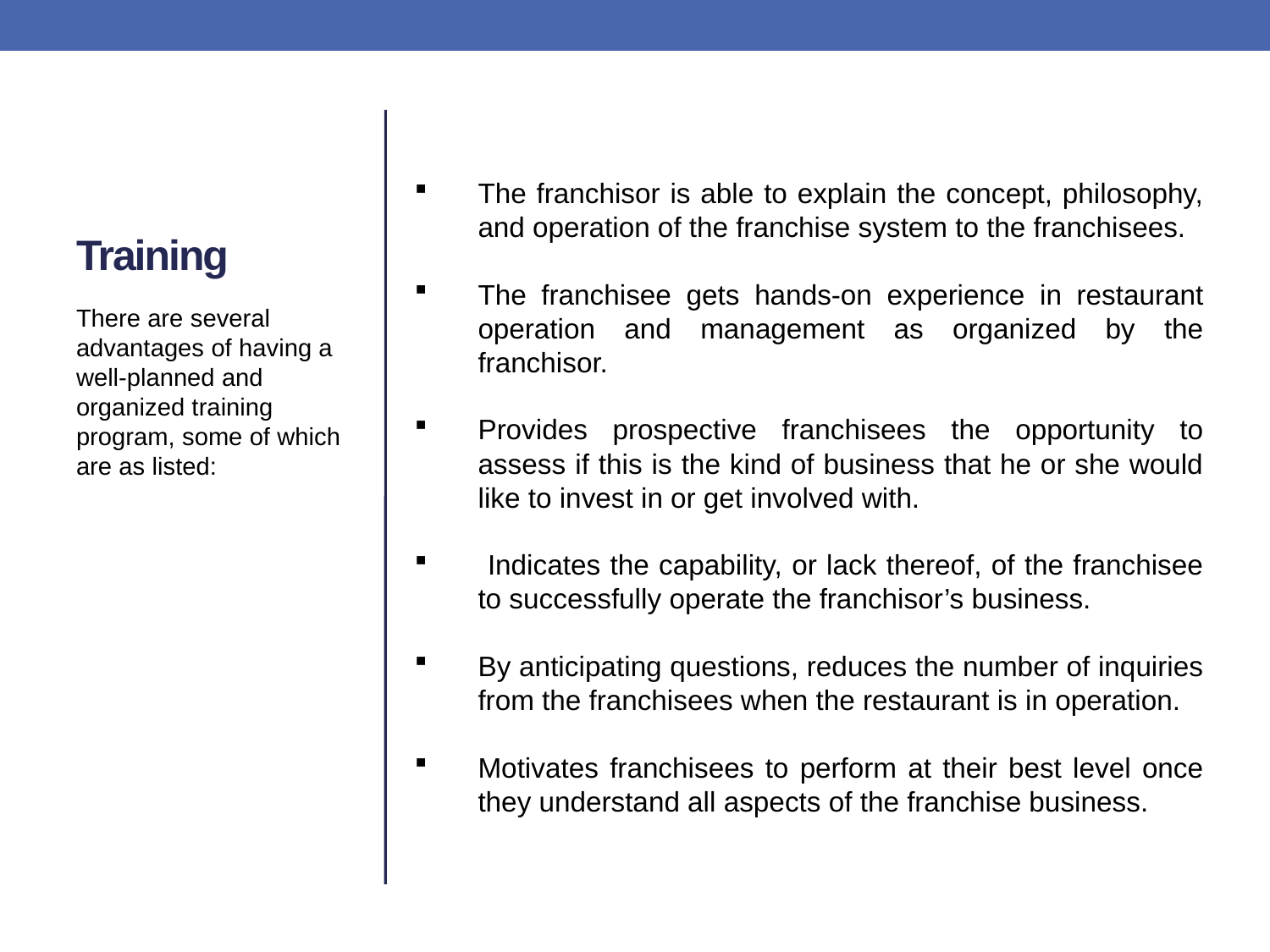

# Training
The franchisor is able to explain the concept, philosophy, and operation of the franchise system to the franchisees.

The franchisee gets hands-on experience in restaurant operation and management as organized by the franchisor.

Provides prospective franchisees the opportunity to assess if this is the kind of business that he or she would like to invest in or get involved with.

 Indicates the capability, or lack thereof, of the franchisee to successfully operate the franchisor’s business.

By anticipating questions, reduces the number of inquiries from the franchisees when the restaurant is in operation.

Motivates franchisees to perform at their best level once they understand all aspects of the franchise business.
There are several advantages of having a well-planned and organized training program, some of which are as listed: